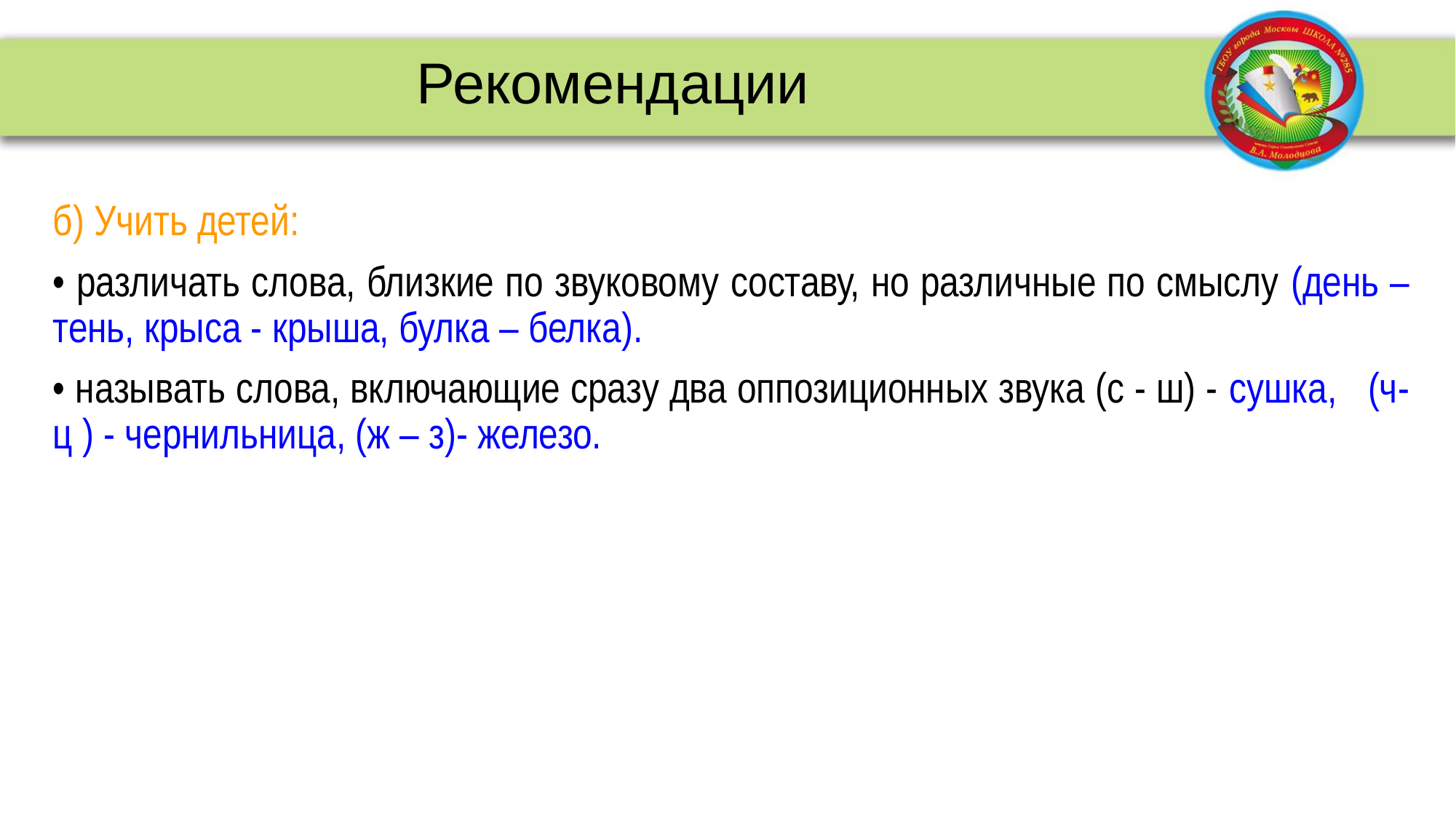

Рекомендации
# б) Учить детей:
• различать слова, близкие по звуковому составу, но различные по смыслу (день – тень, крыса - крыша, булка – белка).
• называть слова, включающие сразу два оппозиционных звука (с - ш) - сушка,   (ч-ц ) - чернильница, (ж – з)- железо.